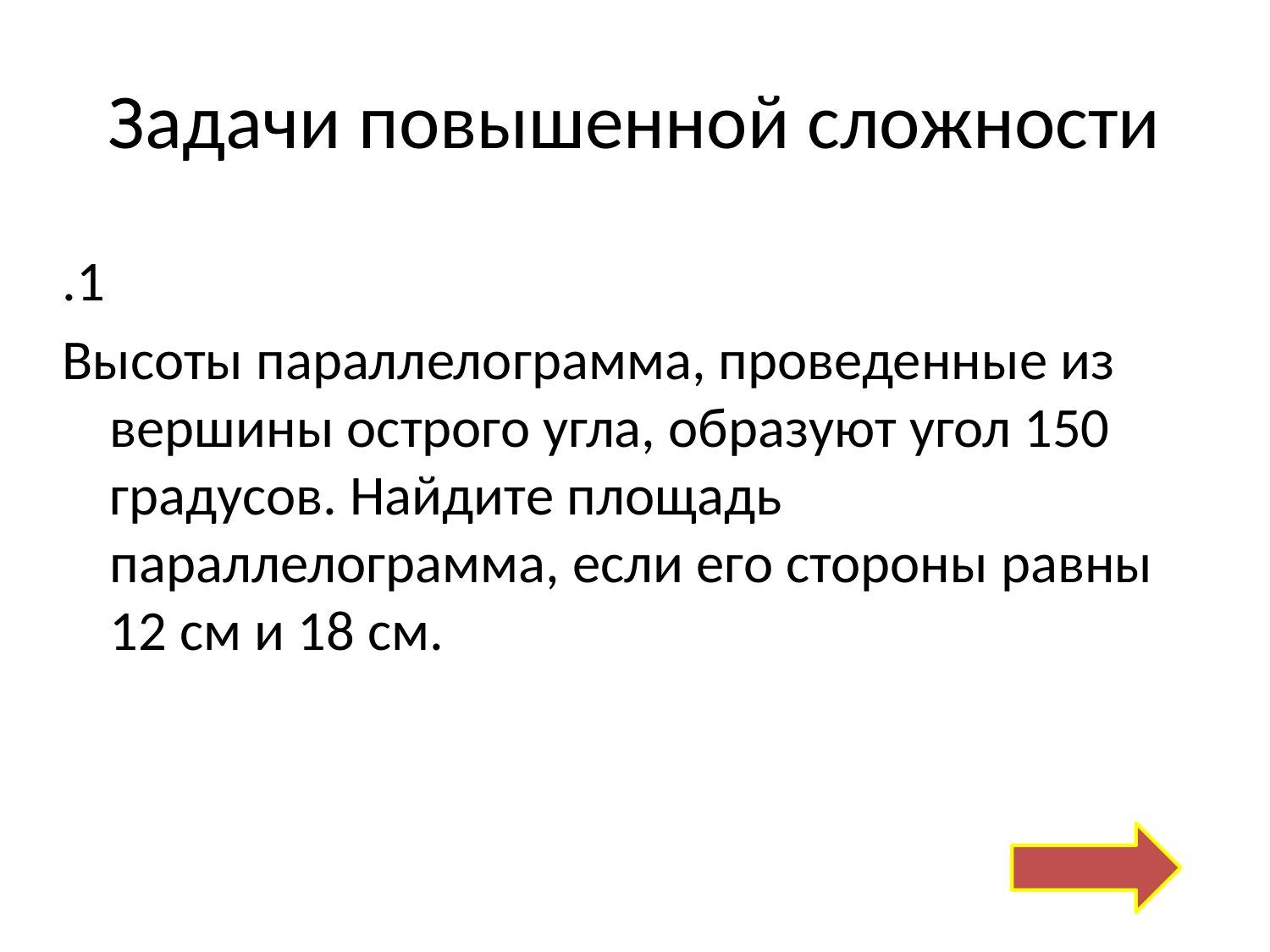

# Задачи повышенной сложности
.1
Высоты параллелограмма, проведенные из вершины острого угла, образуют угол 150 градусов. Найдите площадь параллелограмма, если его стороны равны 12 см и 18 см.